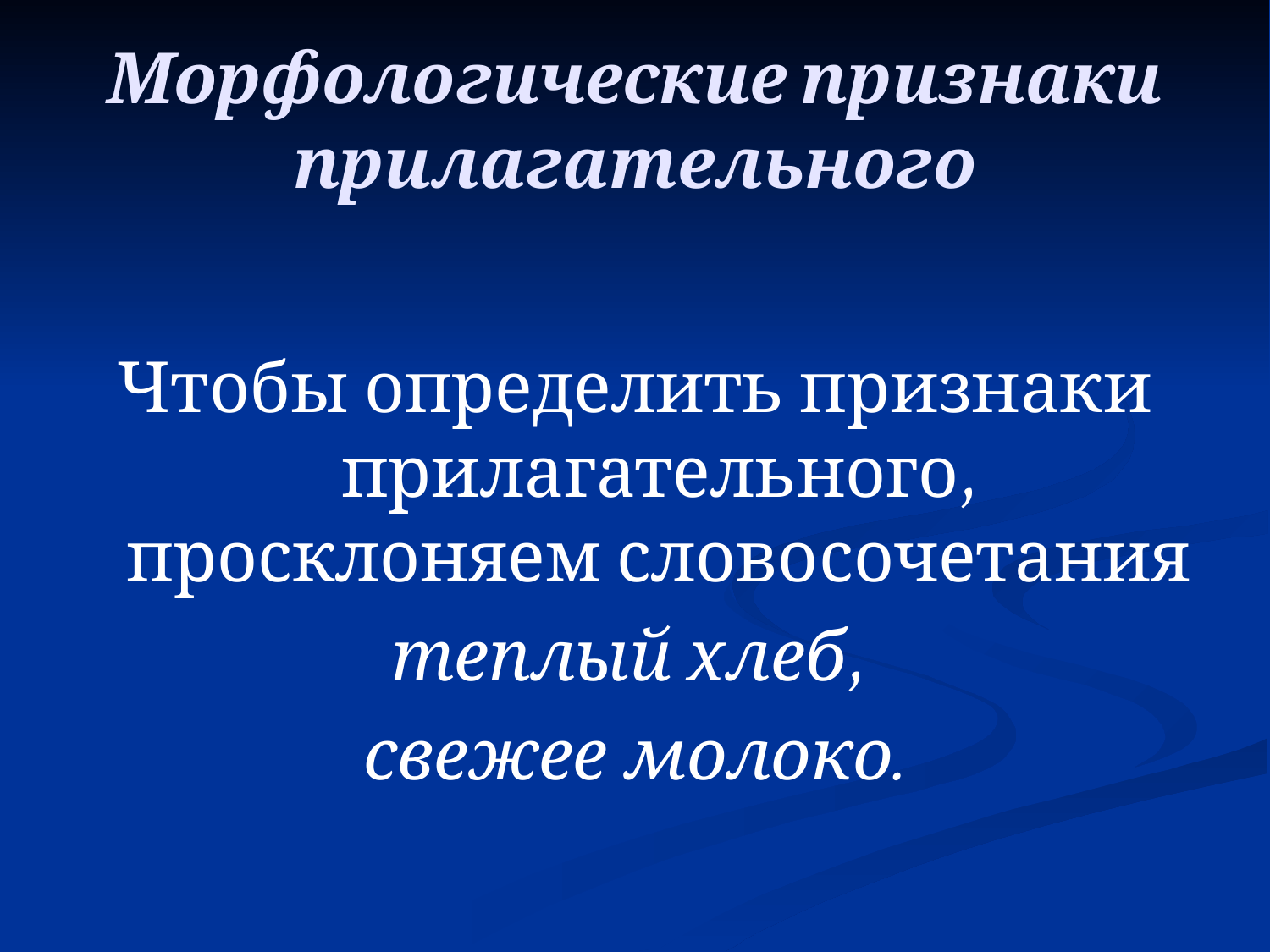

# Морфологические признаки прилагательного
Чтобы определить признаки прилагательного, просклоняем словосочетания
теплый хлеб,
свежее молоко.